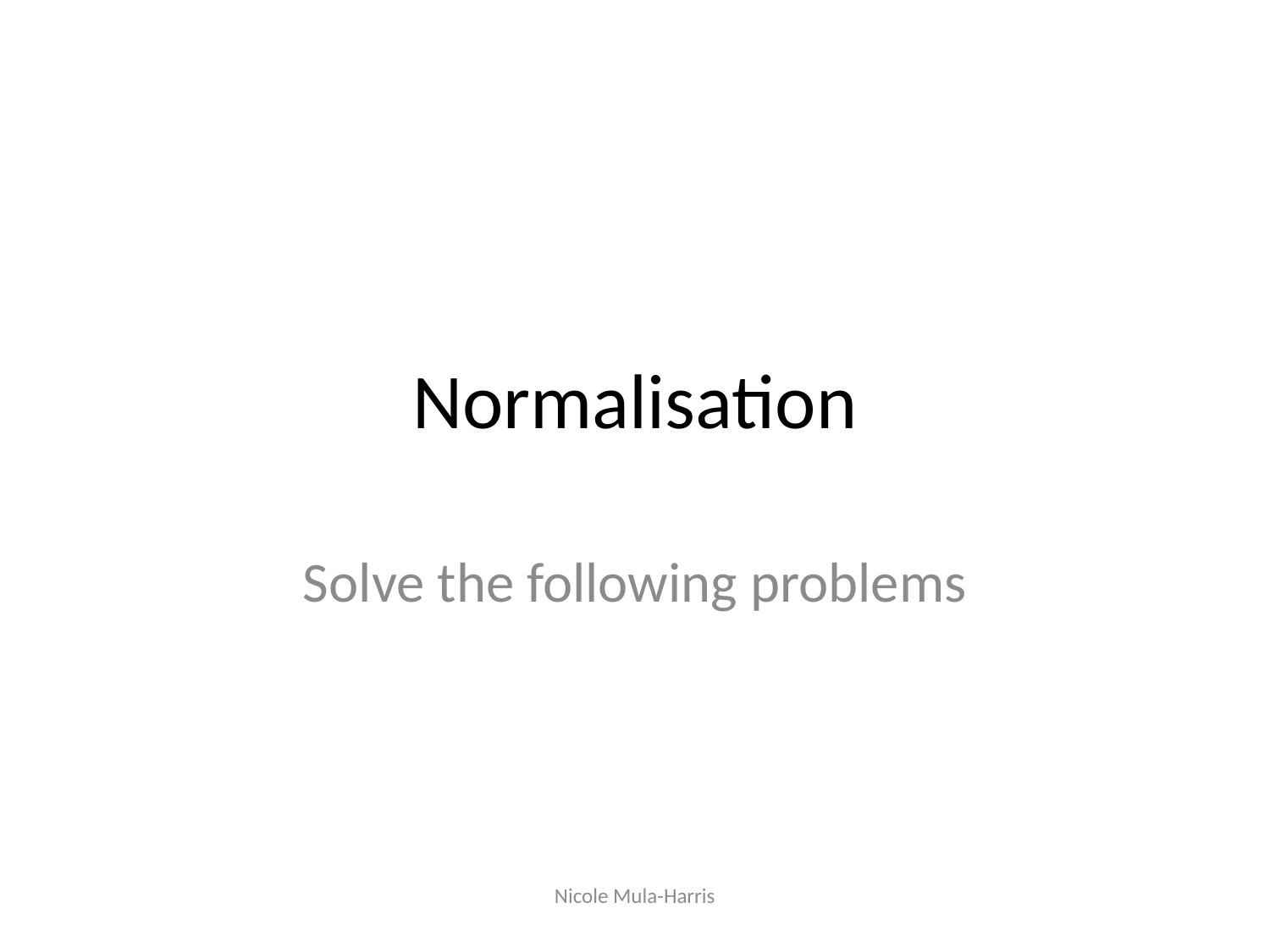

# Normalisation
Solve the following problems
Nicole Mula-Harris